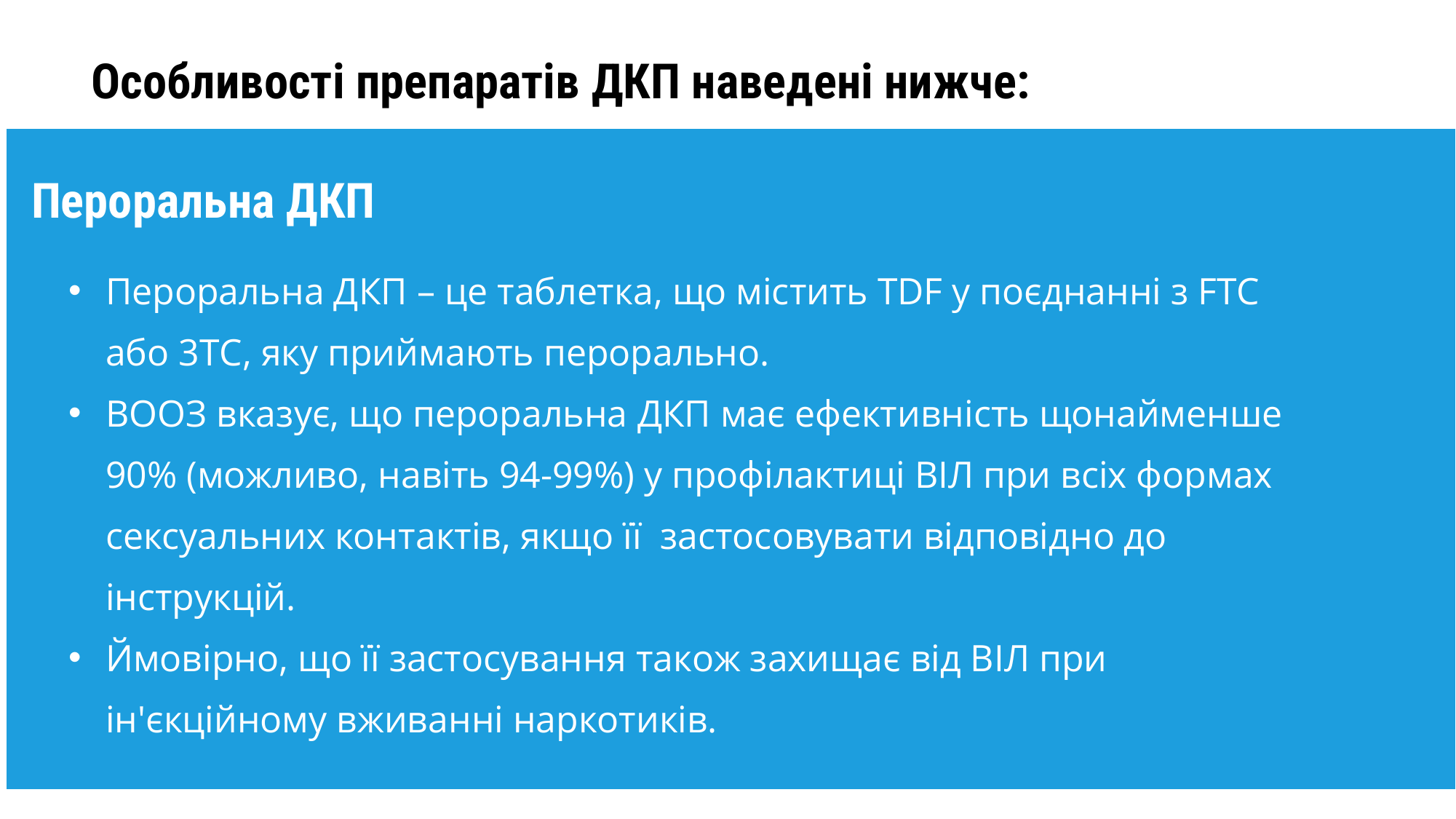

Особливості препаратів ДКП наведені нижче:

Пероральна ДКП
Пероральна ДКП – це таблетка, що містить TDF у поєднанні з FTC або 3TC, яку приймають перорально.
ВООЗ вказує, що пероральна ДКП має ефективність щонайменше 90% (можливо, навіть 94-99%) у профілактиці ВІЛ при всіх формах сексуальних контактів, якщо її  застосовувати відповідно до інструкцій.
Ймовірно, що її застосування також захищає від ВІЛ при ін'єкційному вживанні наркотиків.